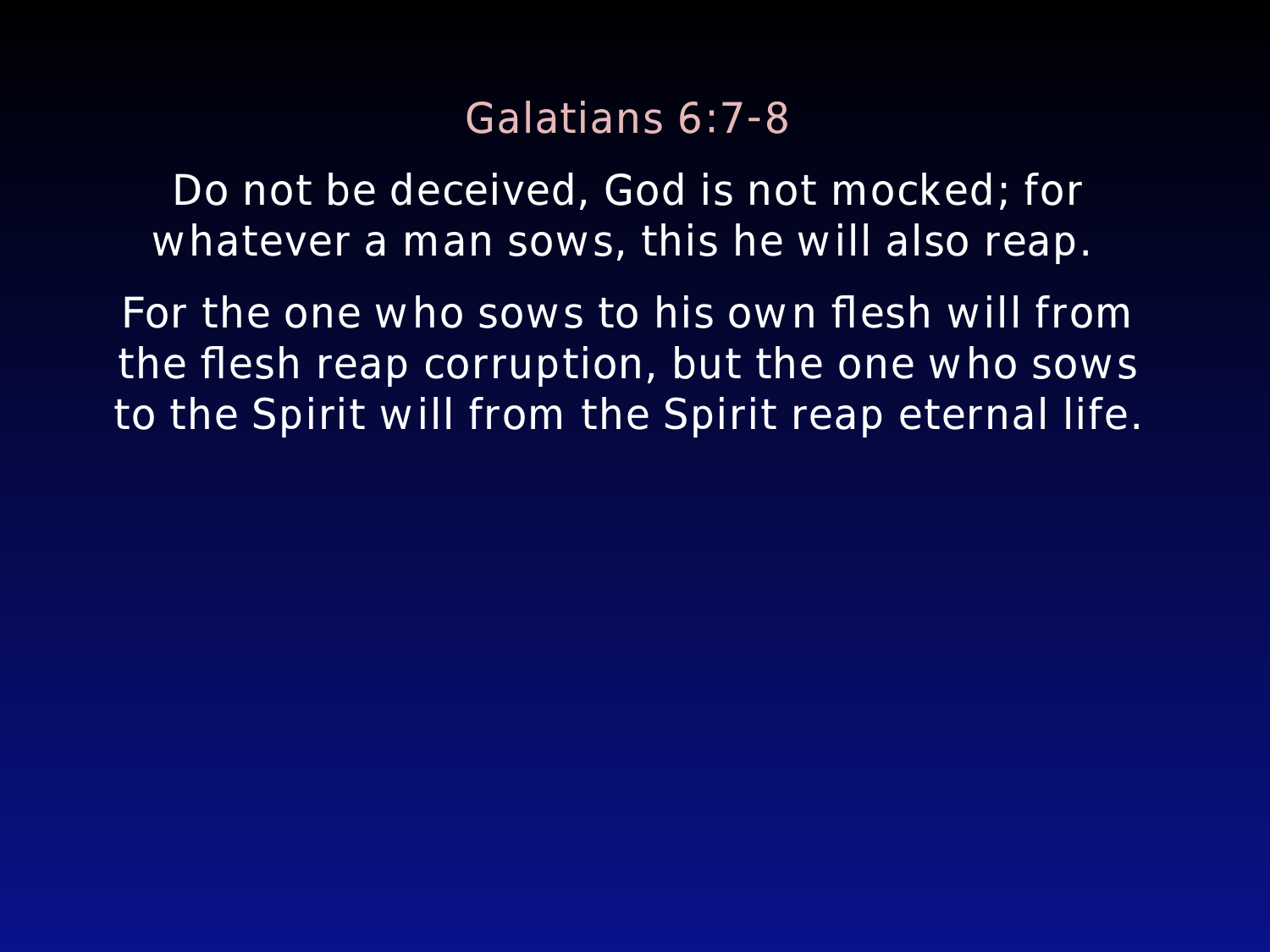

Galatians 6:7-8
Do not be deceived, God is not mocked; for whatever a man sows, this he will also reap.
For the one who sows to his own flesh will from the flesh reap corruption, but the one who sows to the Spirit will from the Spirit reap eternal life.